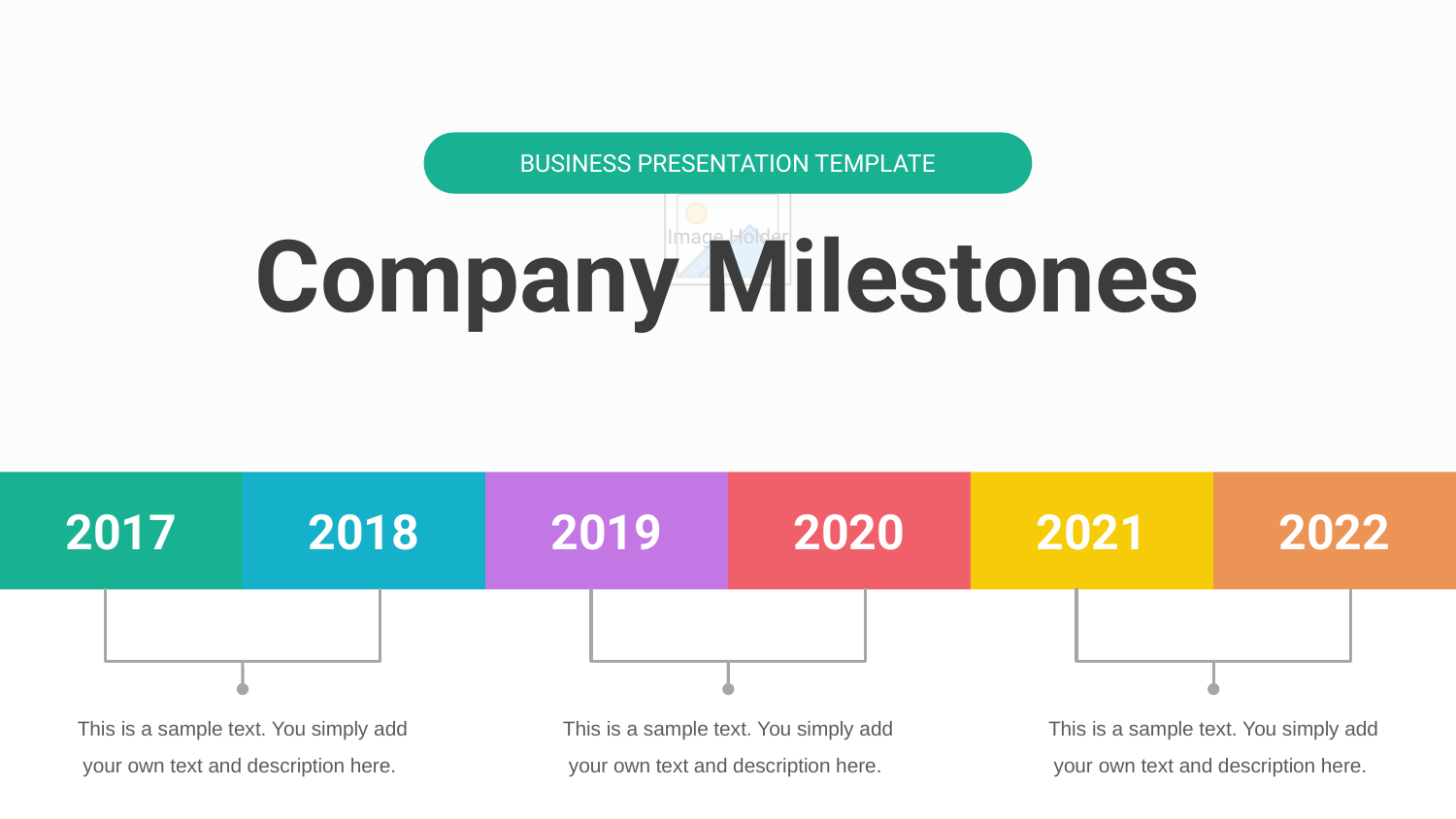

BUSINESS PRESENTATION TEMPLATE
Company Milestones
2017
2018
2019
2020
2021
2022

This is a sample text. You simply add your own text and description here.
This is a sample text. You simply add your own text and description here.
This is a sample text. You simply add your own text and description here.